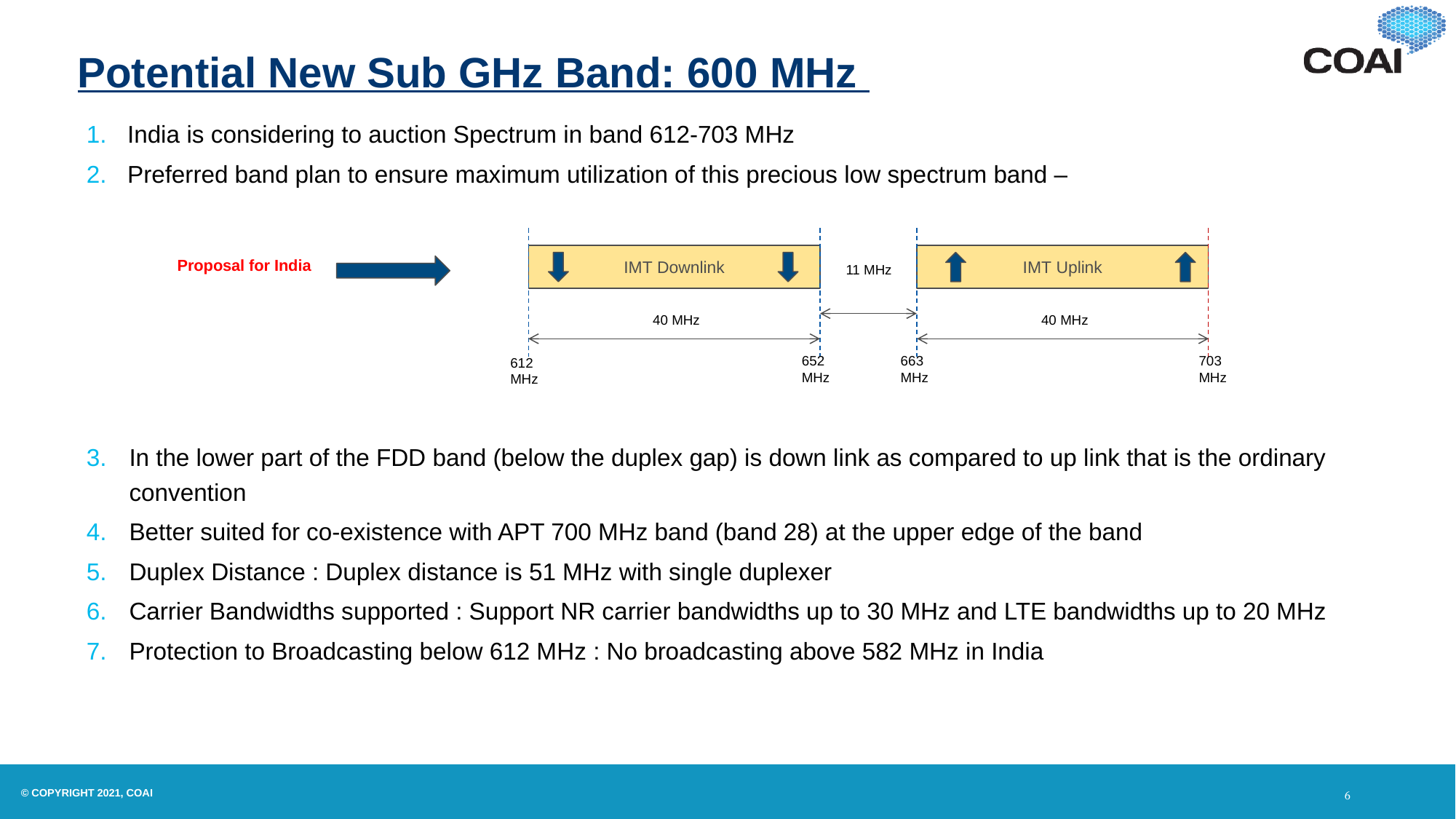

# Potential New Sub GHz Band: 600 MHz
India is considering to auction Spectrum in band 612-703 MHz
Preferred band plan to ensure maximum utilization of this precious low spectrum band –

In the lower part of the FDD band (below the duplex gap) is down link as compared to up link that is the ordinary convention
Better suited for co-existence with APT 700 MHz band (band 28) at the upper edge of the band
Duplex Distance : Duplex distance is 51 MHz with single duplexer
Carrier Bandwidths supported : Support NR carrier bandwidths up to 30 MHz and LTE bandwidths up to 20 MHz
Protection to Broadcasting below 612 MHz : No broadcasting above 582 MHz in India

IMT Downlink
IMT Uplink
Proposal for India

11 MHz
40 MHz
40 MHz
652
MHz
663
MHz
703
MHz
612
MHz